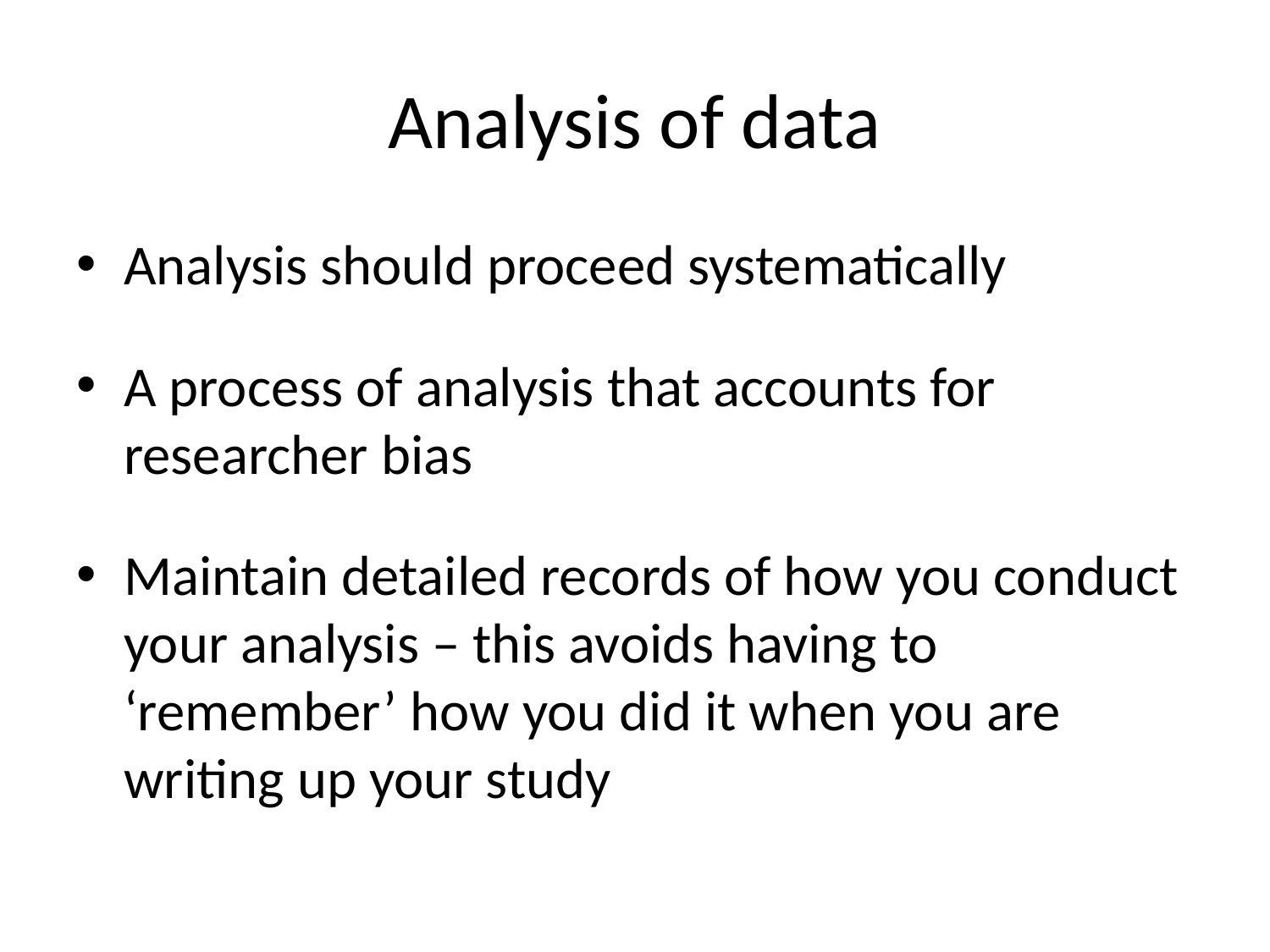

# Analysis of data
Analysis should proceed systematically
A process of analysis that accounts for researcher bias
Maintain detailed records of how you conduct your analysis – this avoids having to ‘remember’ how you did it when you are writing up your study